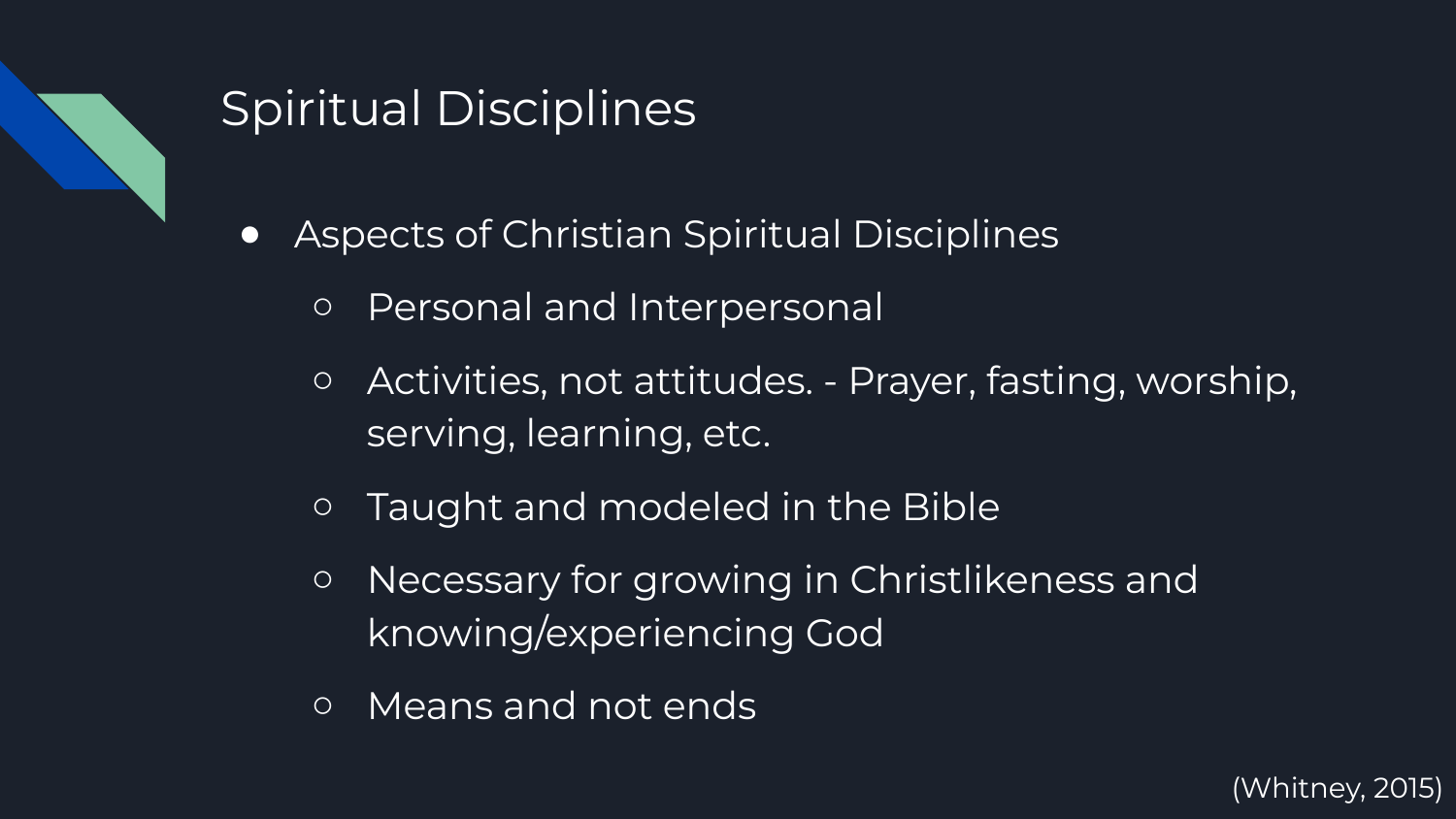

# Spiritual Disciplines
Aspects of Christian Spiritual Disciplines
Personal and Interpersonal
Activities, not attitudes. - Prayer, fasting, worship, serving, learning, etc.
Taught and modeled in the Bible
Necessary for growing in Christlikeness and knowing/experiencing God
Means and not ends
(Whitney, 2015)